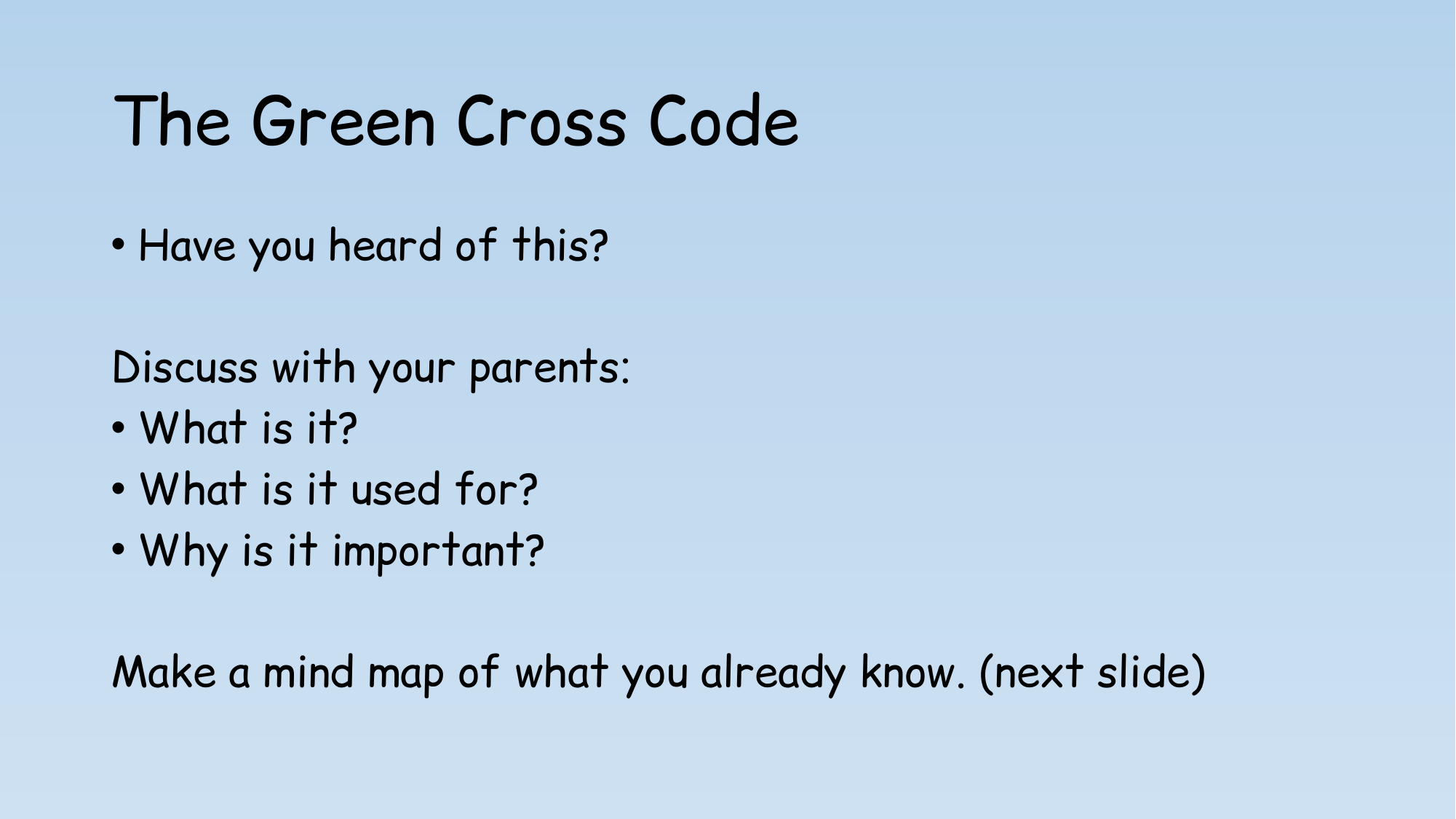

# The Green Cross Code
Have you heard of this?

Discuss with your parents:
What is it?
What is it used for?
Why is it important?

Make a mind map of what you already know. (next slide)